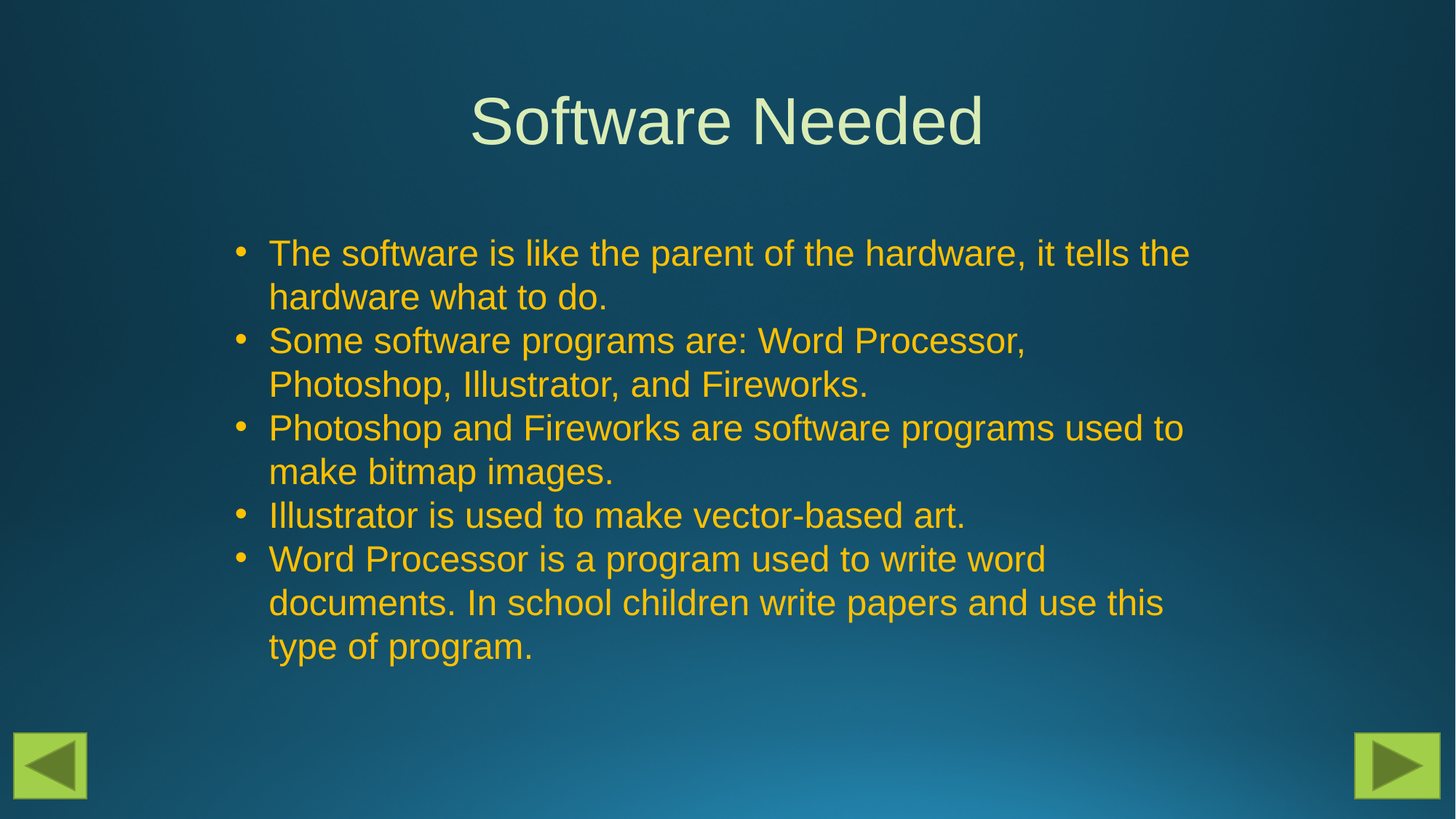

# Software Needed
The software is like the parent of the hardware, it tells the hardware what to do.
Some software programs are: Word Processor, Photoshop, Illustrator, and Fireworks.
Photoshop and Fireworks are software programs used to make bitmap images.
Illustrator is used to make vector-based art.
Word Processor is a program used to write word documents. In school children write papers and use this type of program.